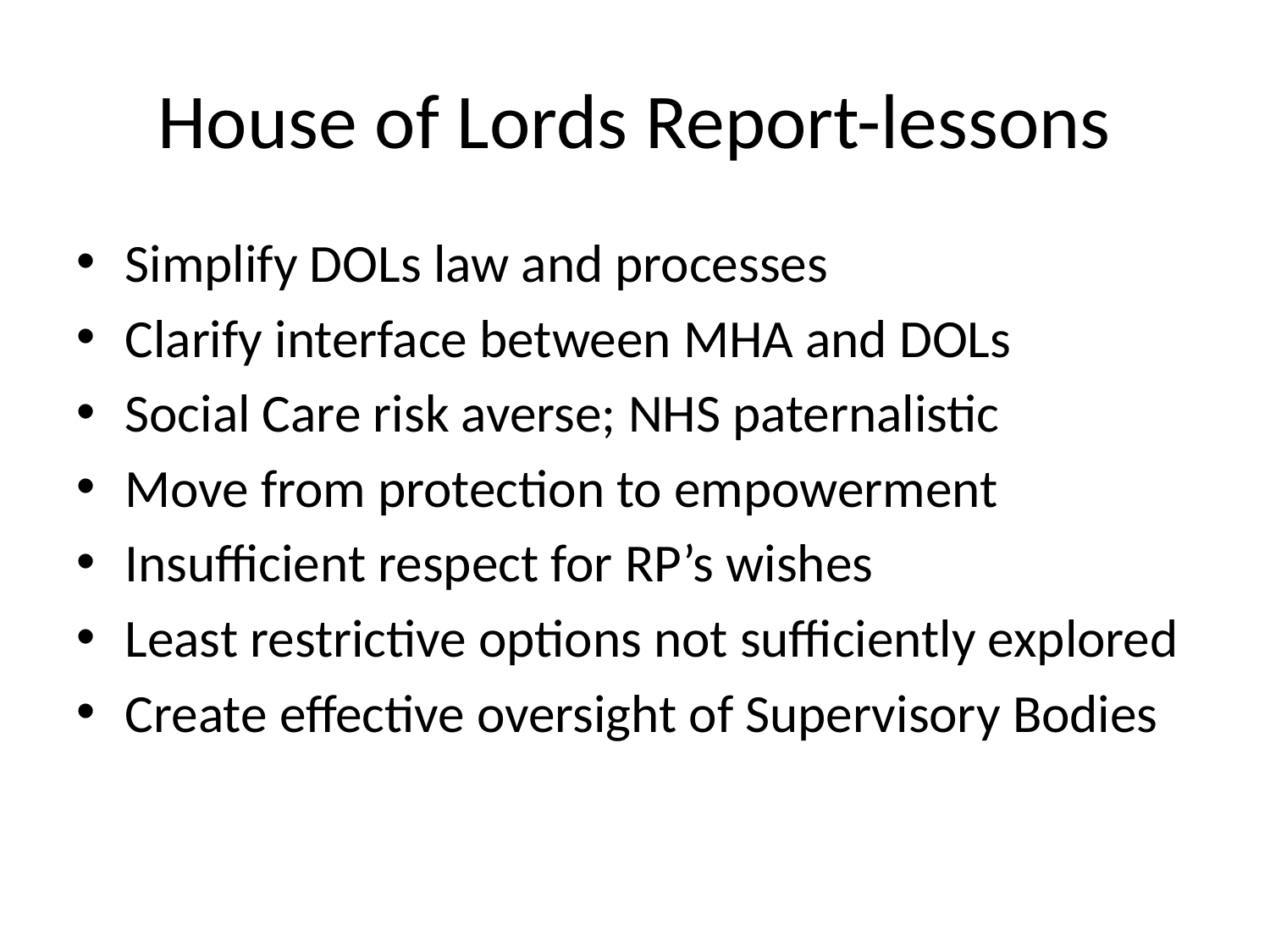

# House of Lords Report-lessons
Simplify DOLs law and processes
Clarify interface between MHA and DOLs
Social Care risk averse; NHS paternalistic
Move from protection to empowerment
Insufficient respect for RP’s wishes
Least restrictive options not sufficiently explored
Create effective oversight of Supervisory Bodies